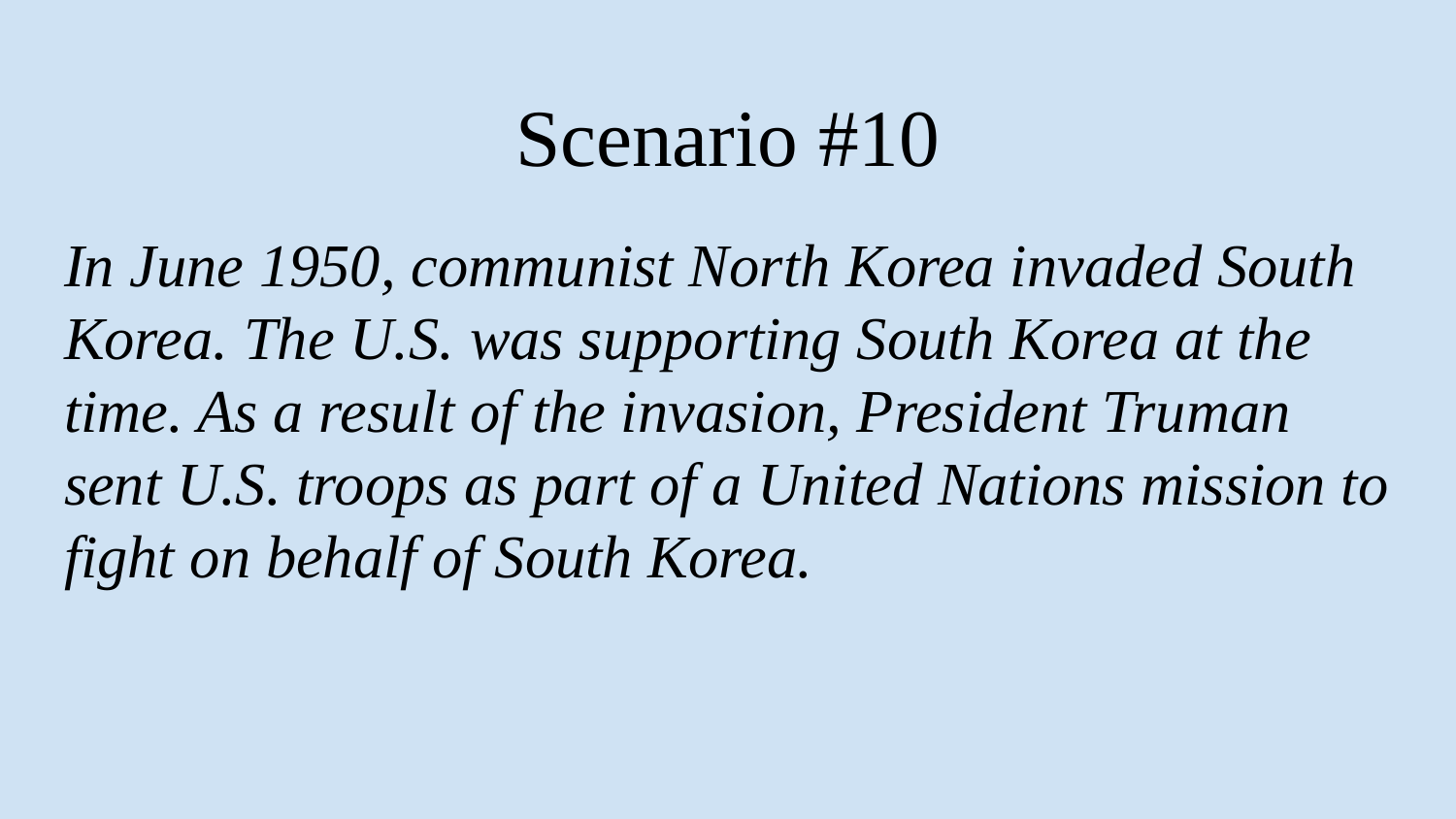

# Scenario #10
In June 1950, communist North Korea invaded South Korea. The U.S. was supporting South Korea at the time. As a result of the invasion, President Truman sent U.S. troops as part of a United Nations mission to fight on behalf of South Korea.